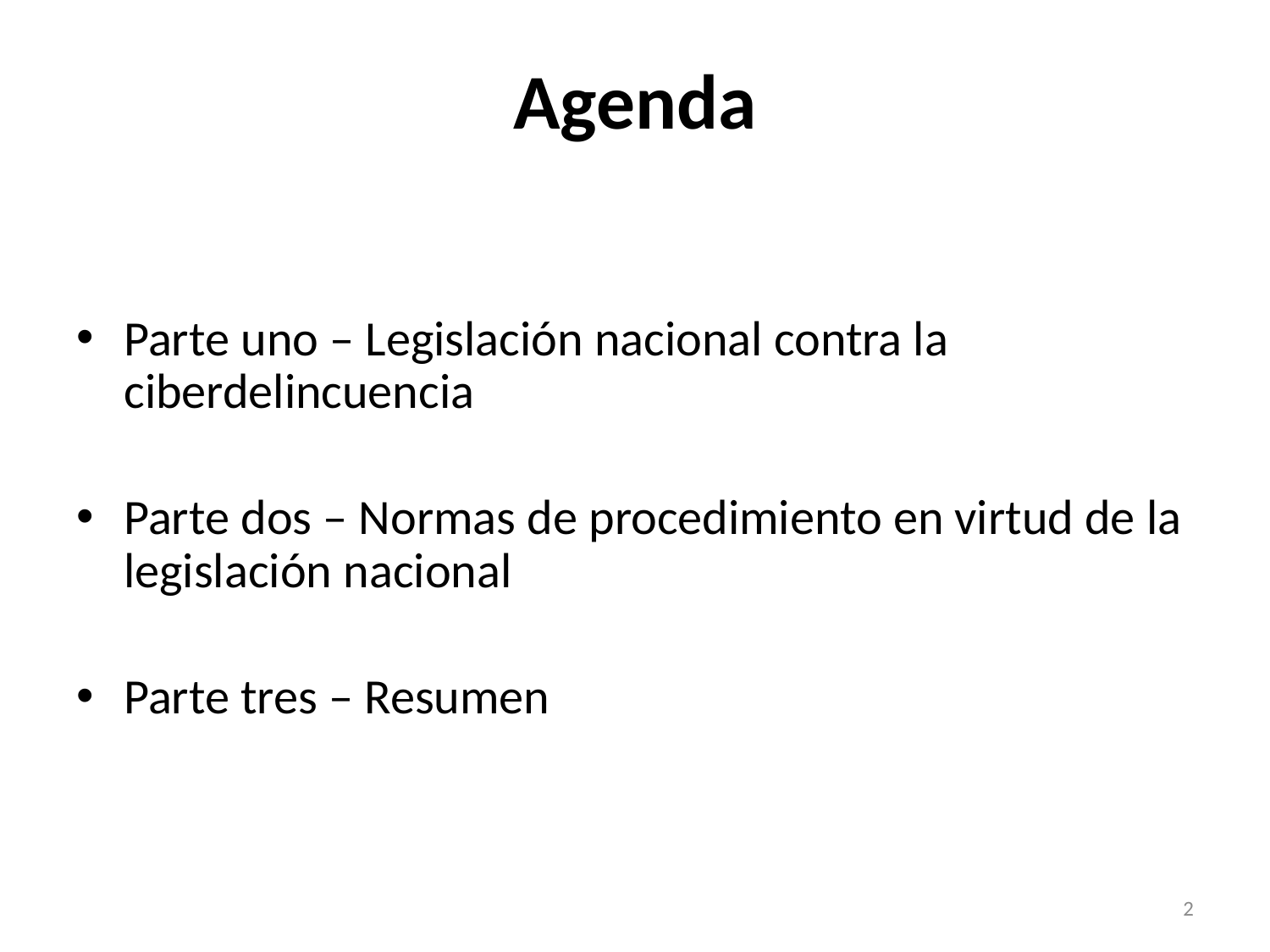

# Agenda

Parte uno – Legislación nacional contra la ciberdelincuencia

Parte dos – Normas de procedimiento en virtud de la legislación nacional

Parte tres – Resumen

2